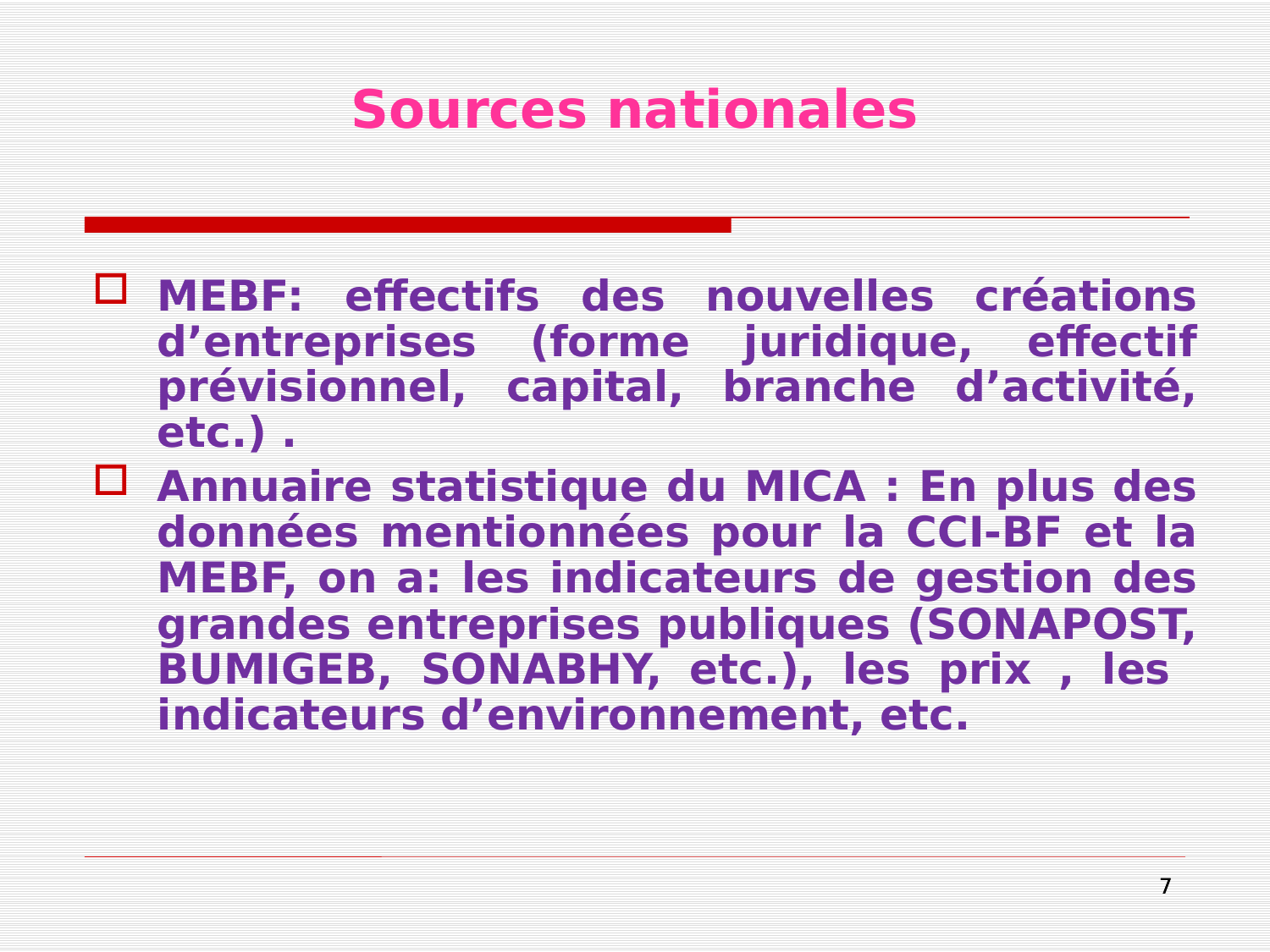

# Sources nationales
MEBF: effectifs des nouvelles créations d’entreprises (forme juridique, effectif prévisionnel, capital, branche d’activité, etc.) .
Annuaire statistique du MICA : En plus des données mentionnées pour la CCI-BF et la MEBF, on a: les indicateurs de gestion des grandes entreprises publiques (SONAPOST, BUMIGEB, SONABHY, etc.), les prix , les  indicateurs d’environnement, etc.
7
7